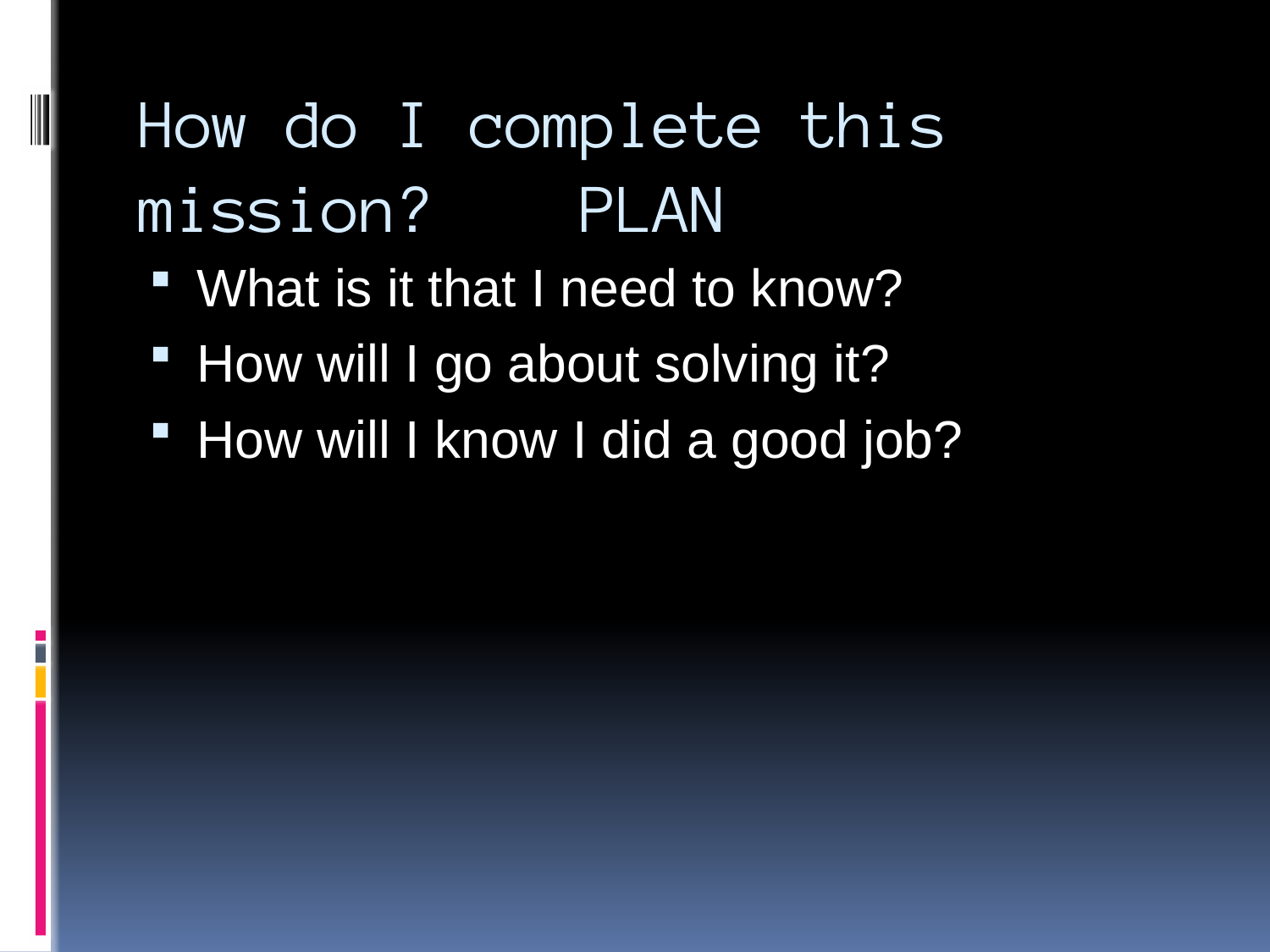

# How do I complete this mission?    PLAN
What is it that I need to know?
How will I go about solving it?
How will I know I did a good job?